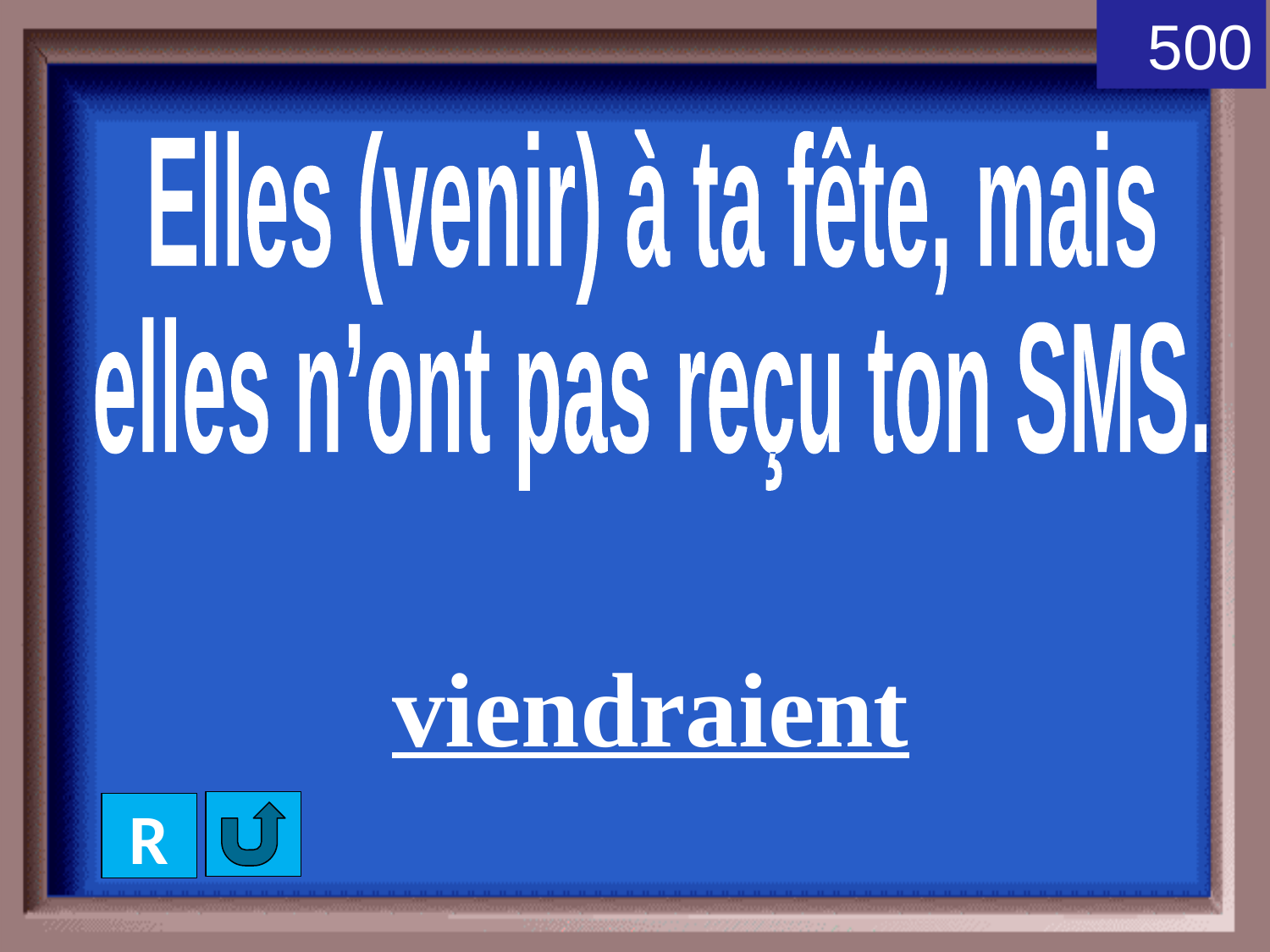

500
Elles (venir) à ta fête, mais
elles n’ont pas reçu ton SMS.

viendraient

R